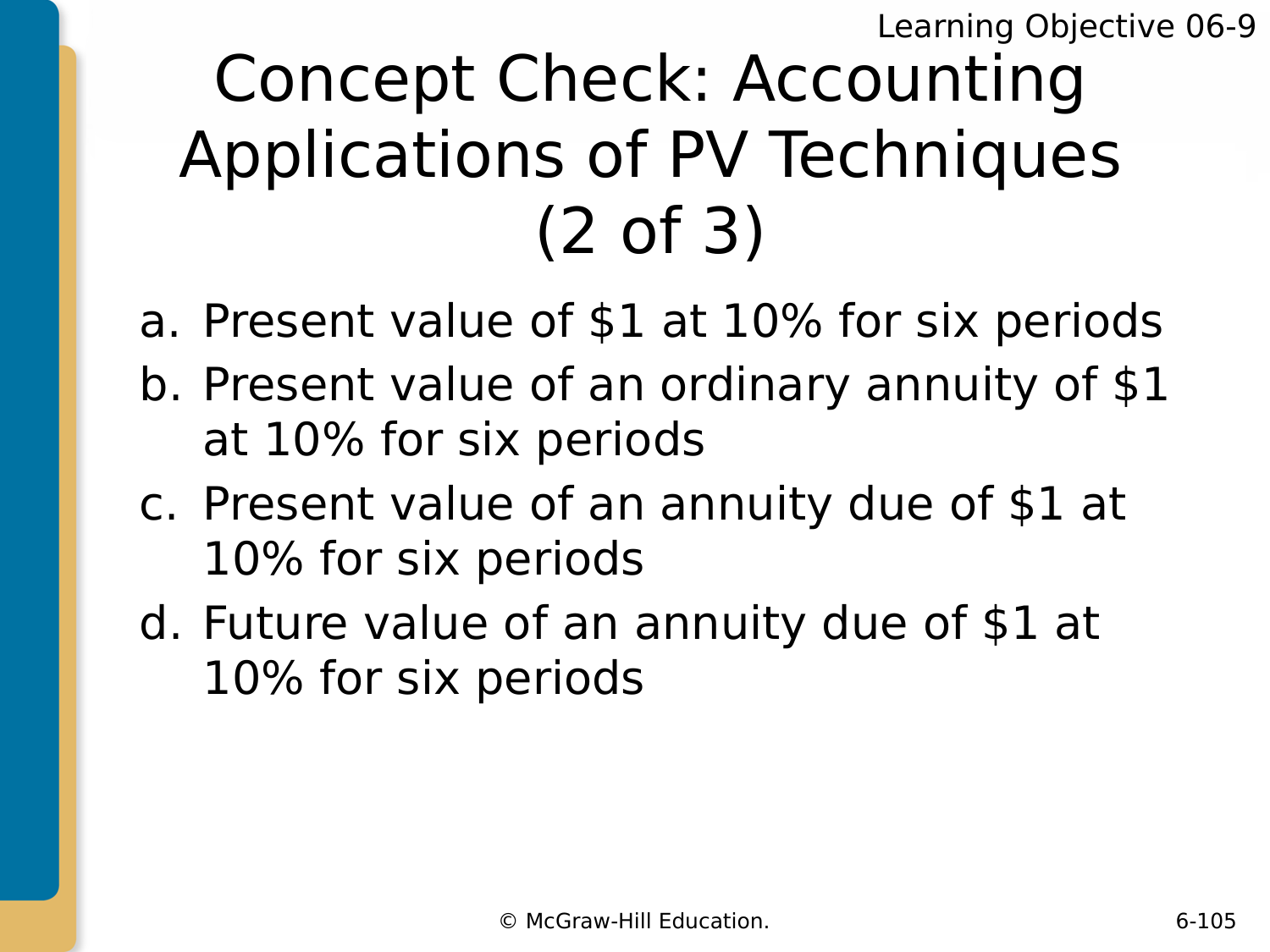

Learning Objective 06-9
# Concept Check: Accounting Applications of PV Techniques (2 of 3)
Present value of $1 at 10% for six periods
Present value of an ordinary annuity of $1 at 10% for six periods
Present value of an annuity due of $1 at 10% for six periods
Future value of an annuity due of $1 at 10% for six periods